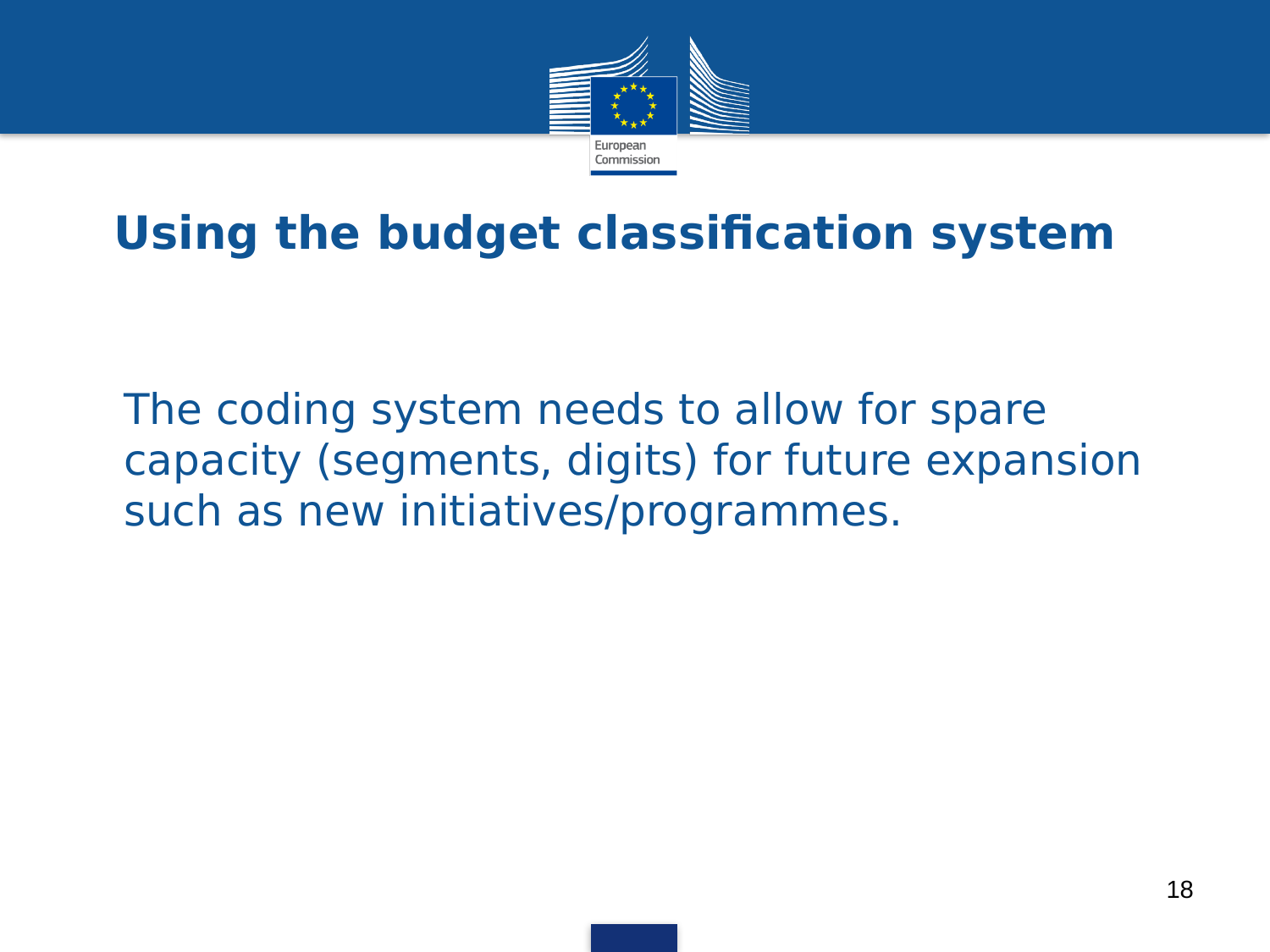

Using the budget classification system
The coding system needs to allow for spare capacity (segments, digits) for future expansion such as new initiatives/programmes.
18